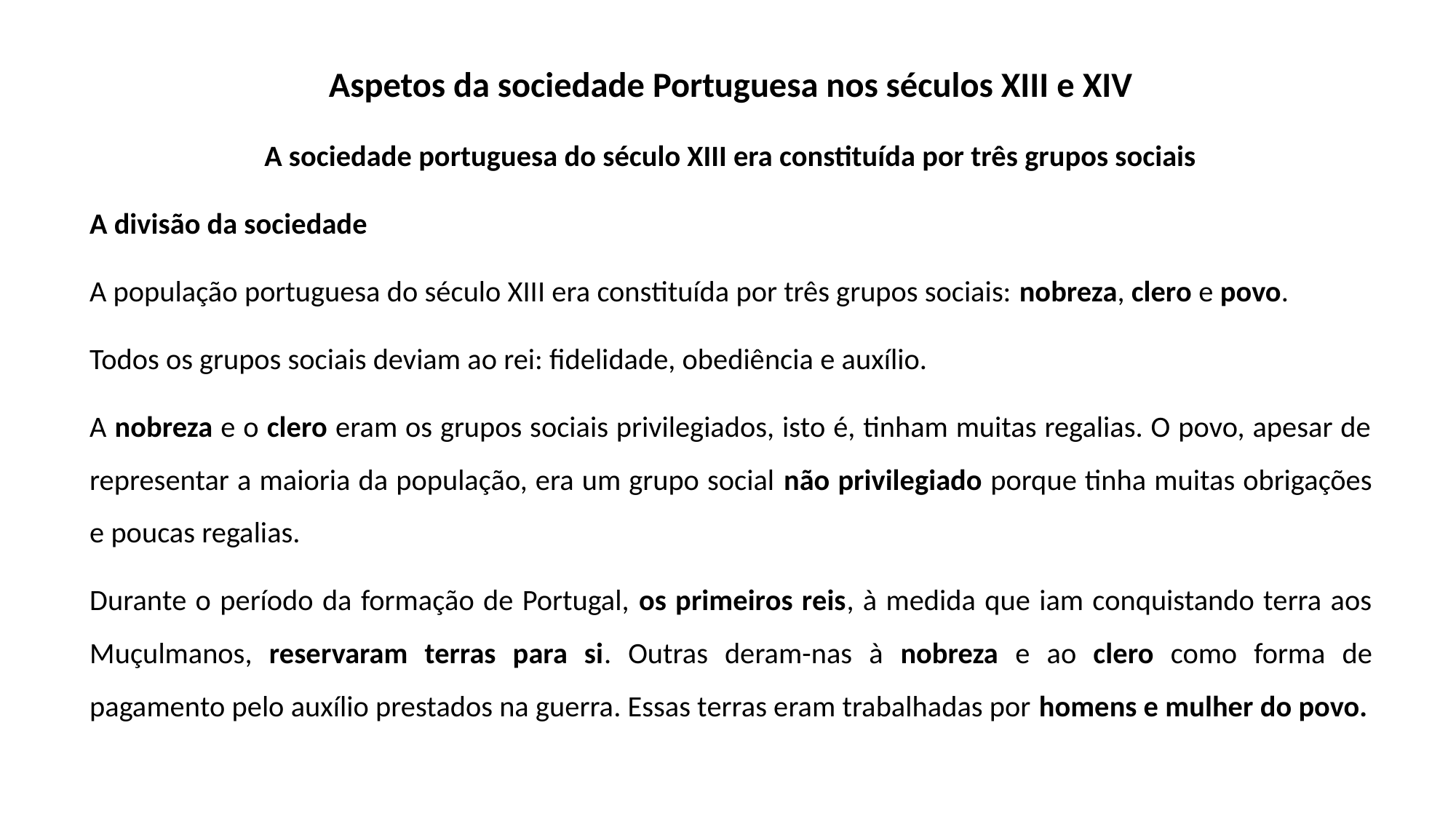

Aspetos da sociedade Portuguesa nos séculos XIII e XIV
A sociedade portuguesa do século XIII era constituída por três grupos sociais
A divisão da sociedade
A população portuguesa do século XIII era constituída por três grupos sociais: nobreza, clero e povo.
Todos os grupos sociais deviam ao rei: fidelidade, obediência e auxílio.
A nobreza e o clero eram os grupos sociais privilegiados, isto é, tinham muitas regalias. O povo, apesar de representar a maioria da população, era um grupo social não privilegiado porque tinha muitas obrigações e poucas regalias.
Durante o período da formação de Portugal, os primeiros reis, à medida que iam conquistando terra aos Muçulmanos, reservaram terras para si. Outras deram-nas à nobreza e ao clero como forma de pagamento pelo auxílio prestados na guerra. Essas terras eram trabalhadas por homens e mulher do povo.